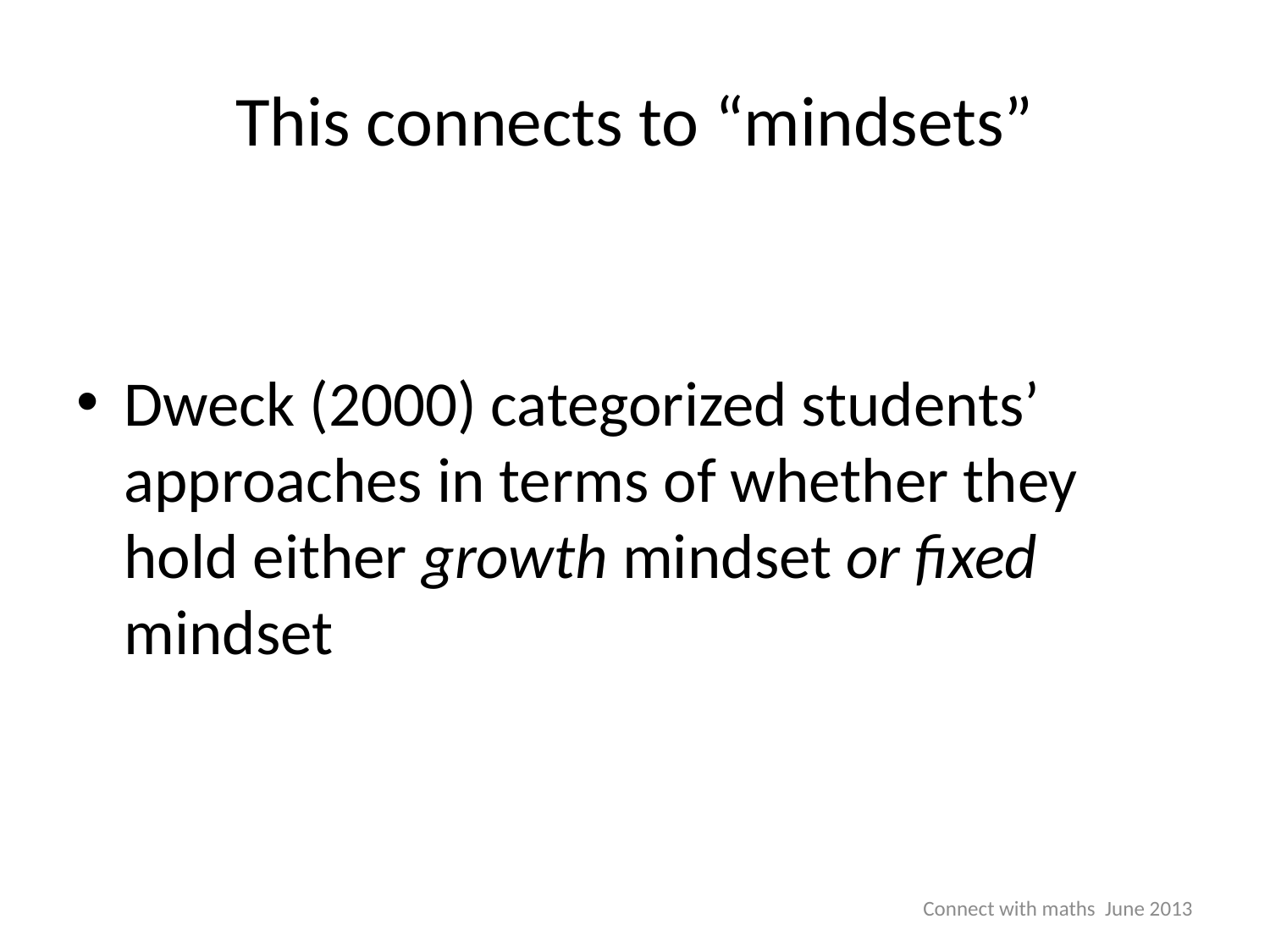

# This connects to “mindsets”
Dweck (2000) categorized students’ approaches in terms of whether they hold either growth mindset or fixed mindset

Connect with maths  June 2013